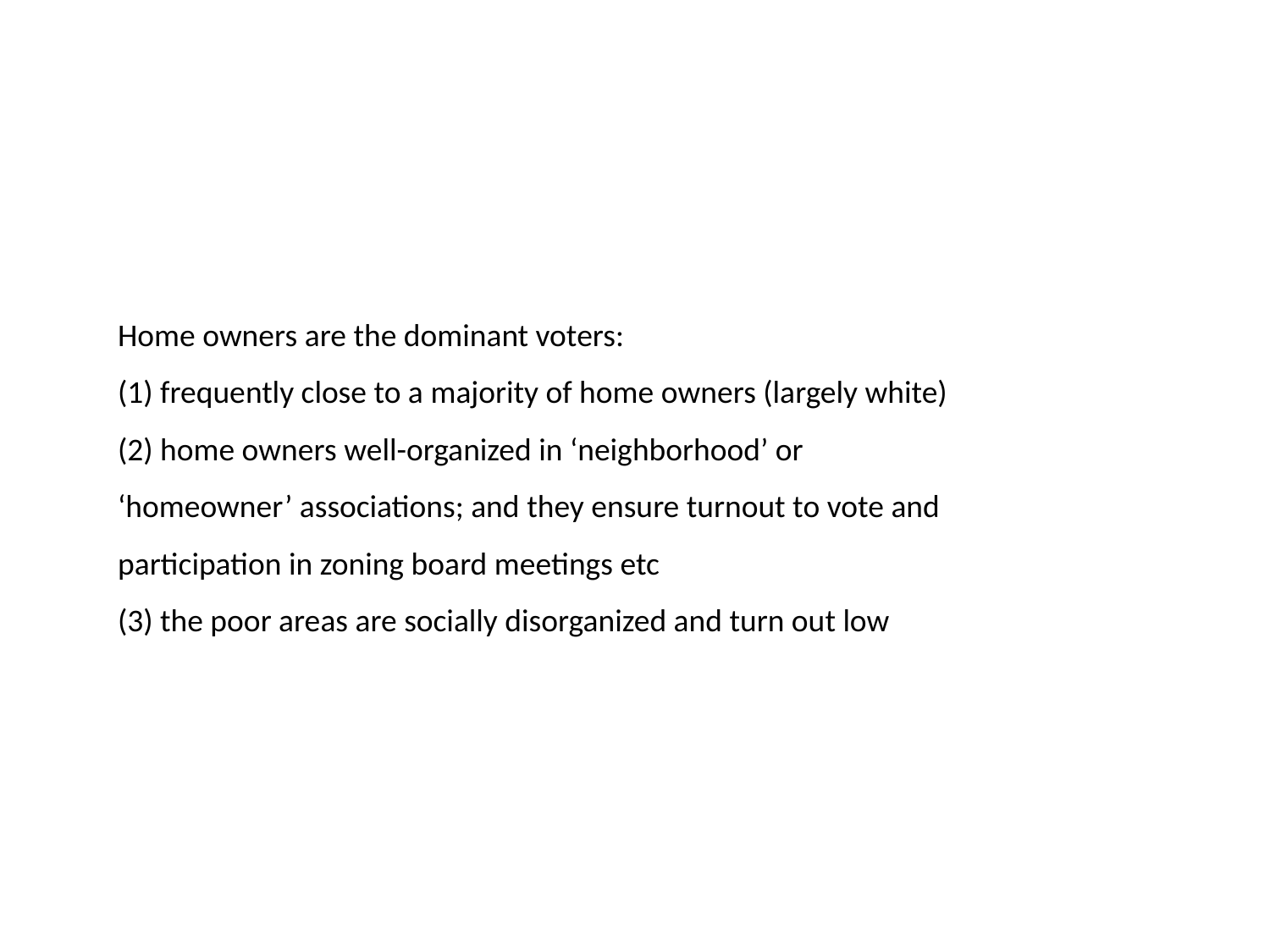

Home owners are the dominant voters:
(1) frequently close to a majority of home owners (largely white)
(2) home owners well-organized in ‘neighborhood’ or ‘homeowner’ associations; and they ensure turnout to vote and participation in zoning board meetings etc
(3) the poor areas are socially disorganized and turn out low